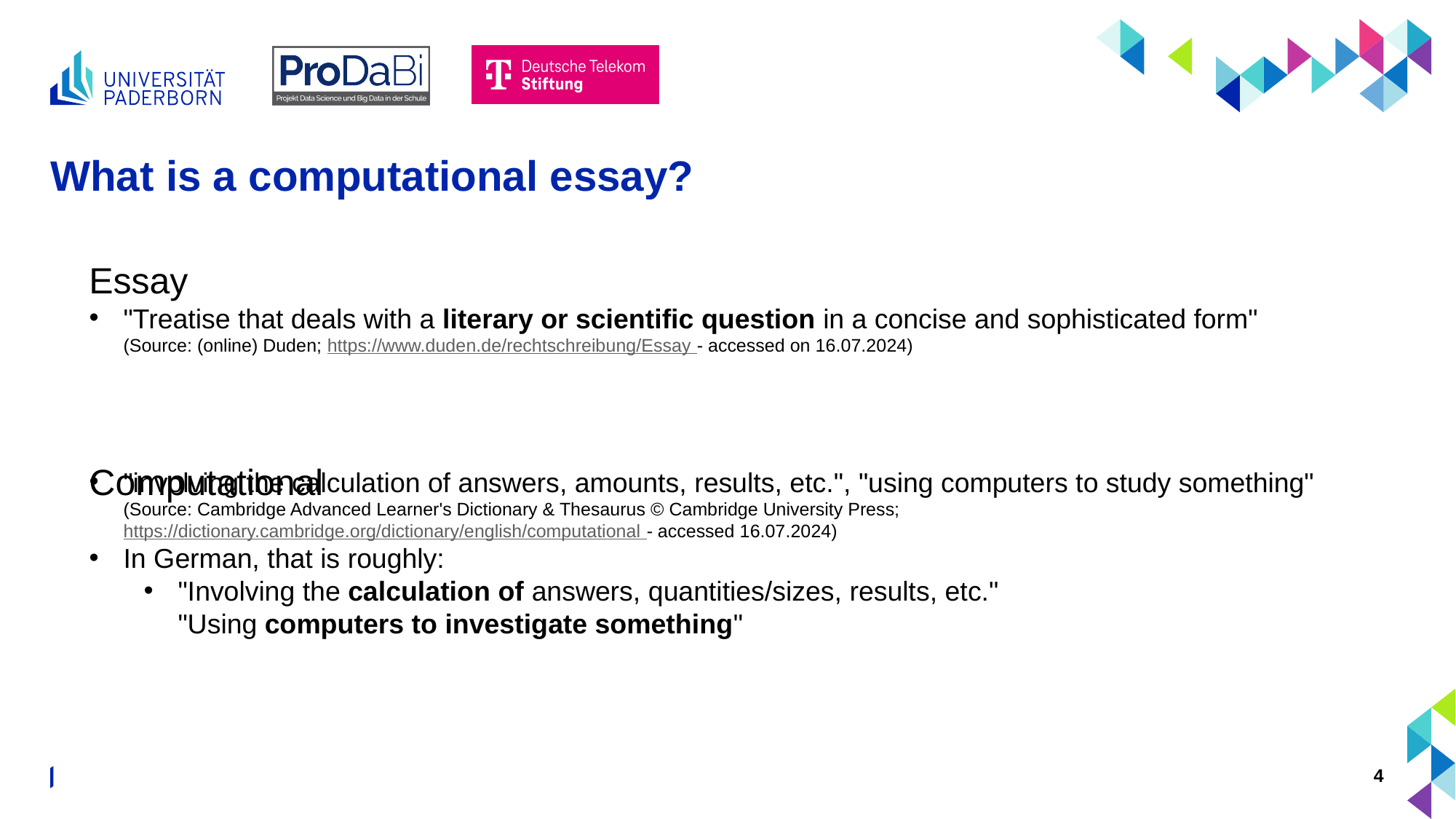

# What is a computational essay?

Essay

"Treatise that deals with a literary or scientific question in a concise and sophisticated form"
(Source: (online) Duden; https://www.duden.de/rechtschreibung/Essay - accessed on 16.07.2024)

"involving the calculation of answers, amounts, results, etc.", "using computers to study something"
(Source: Cambridge Advanced Learner's Dictionary & Thesaurus © Cambridge University Press; https://dictionary.cambridge.org/dictionary/english/computational - accessed 16.07.2024)
In German, that is roughly:
"Involving the calculation of answers, quantities/sizes, results, etc."
"Using computers to investigate something"

Computational
Input: Computational Essays
4